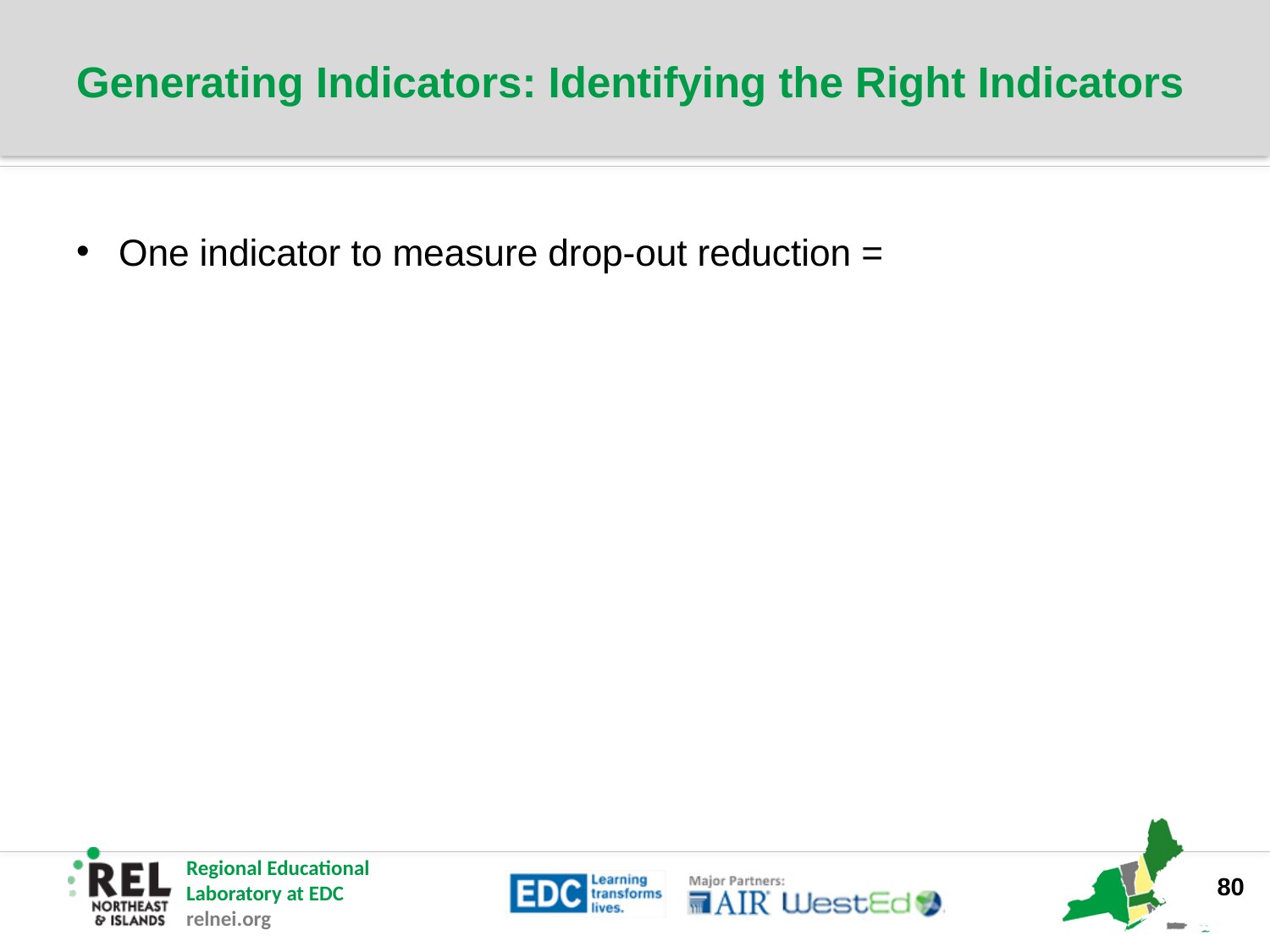

# Generating Indicators: Identifying the Right Indicators
One indicator to measure drop-out reduction =

80